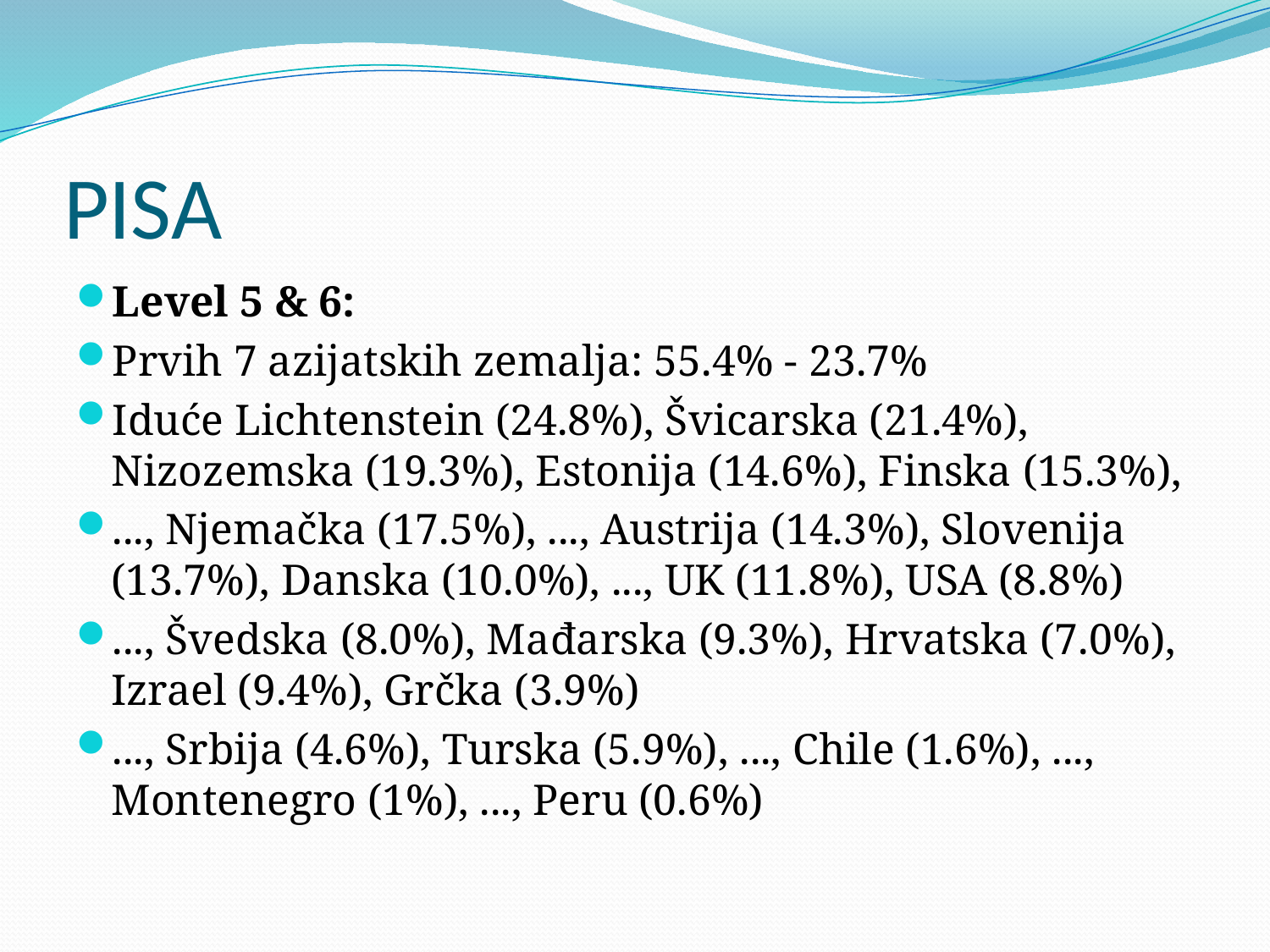

# PISA
Level 5 & 6:
Prvih 7 azijatskih zemalja: 55.4% - 23.7%
Iduće Lichtenstein (24.8%), Švicarska (21.4%), Nizozemska (19.3%), Estonija (14.6%), Finska (15.3%),
..., Njemačka (17.5%), ..., Austrija (14.3%), Slovenija (13.7%), Danska (10.0%), ..., UK (11.8%), USA (8.8%)
..., Švedska (8.0%), Mađarska (9.3%), Hrvatska (7.0%), Izrael (9.4%), Grčka (3.9%)
..., Srbija (4.6%), Turska (5.9%), ..., Chile (1.6%), ..., Montenegro (1%), ..., Peru (0.6%)